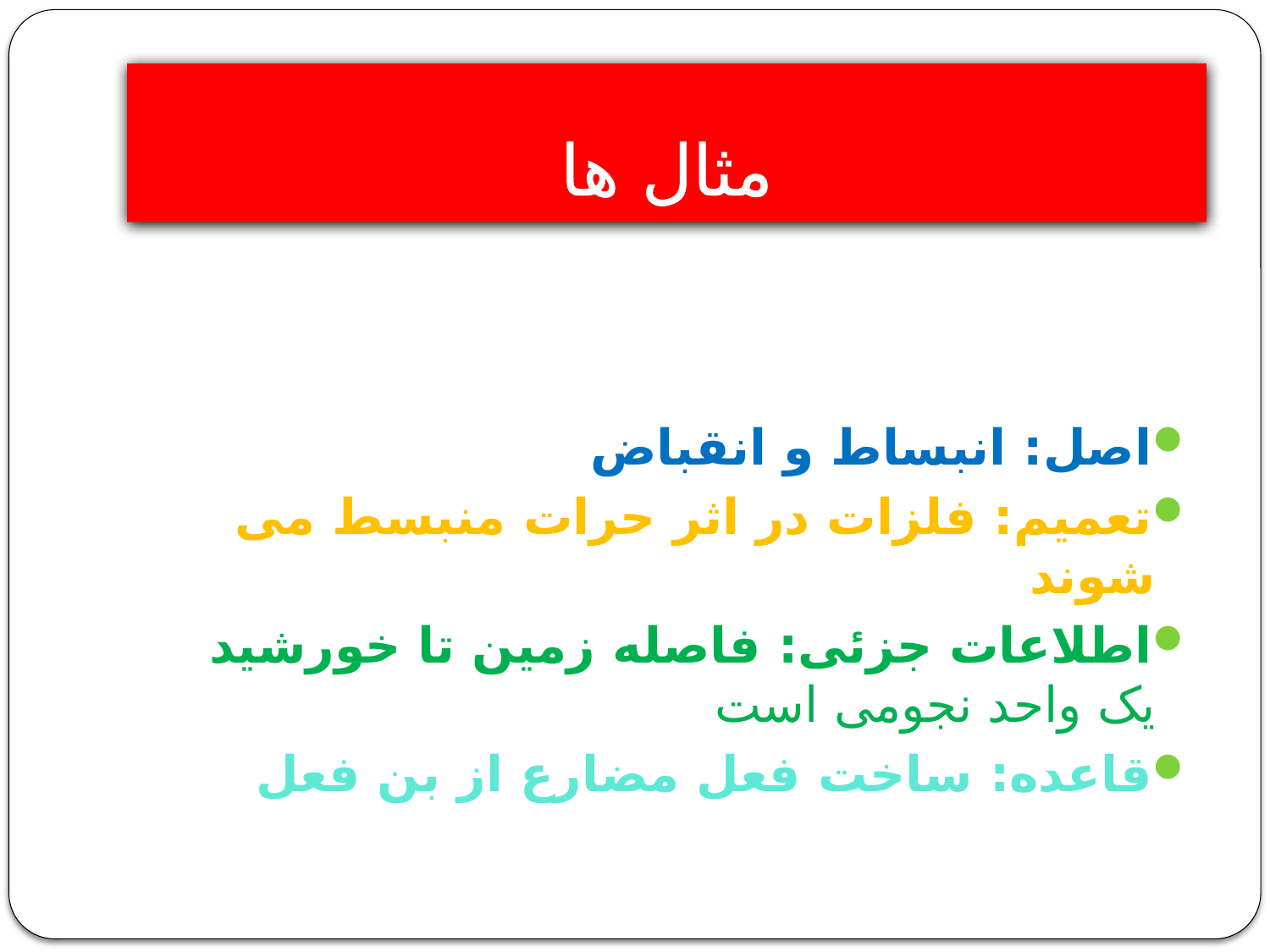

# مثال ها

اصل: انبساط و انقباض
تعمیم: فلزات در اثر حرات منبسط می شوند
اطلاعات جزئی: فاصله زمین تا خورشید یک واحد نجومی است
قاعده: ساخت فعل مضارع از بن فعل